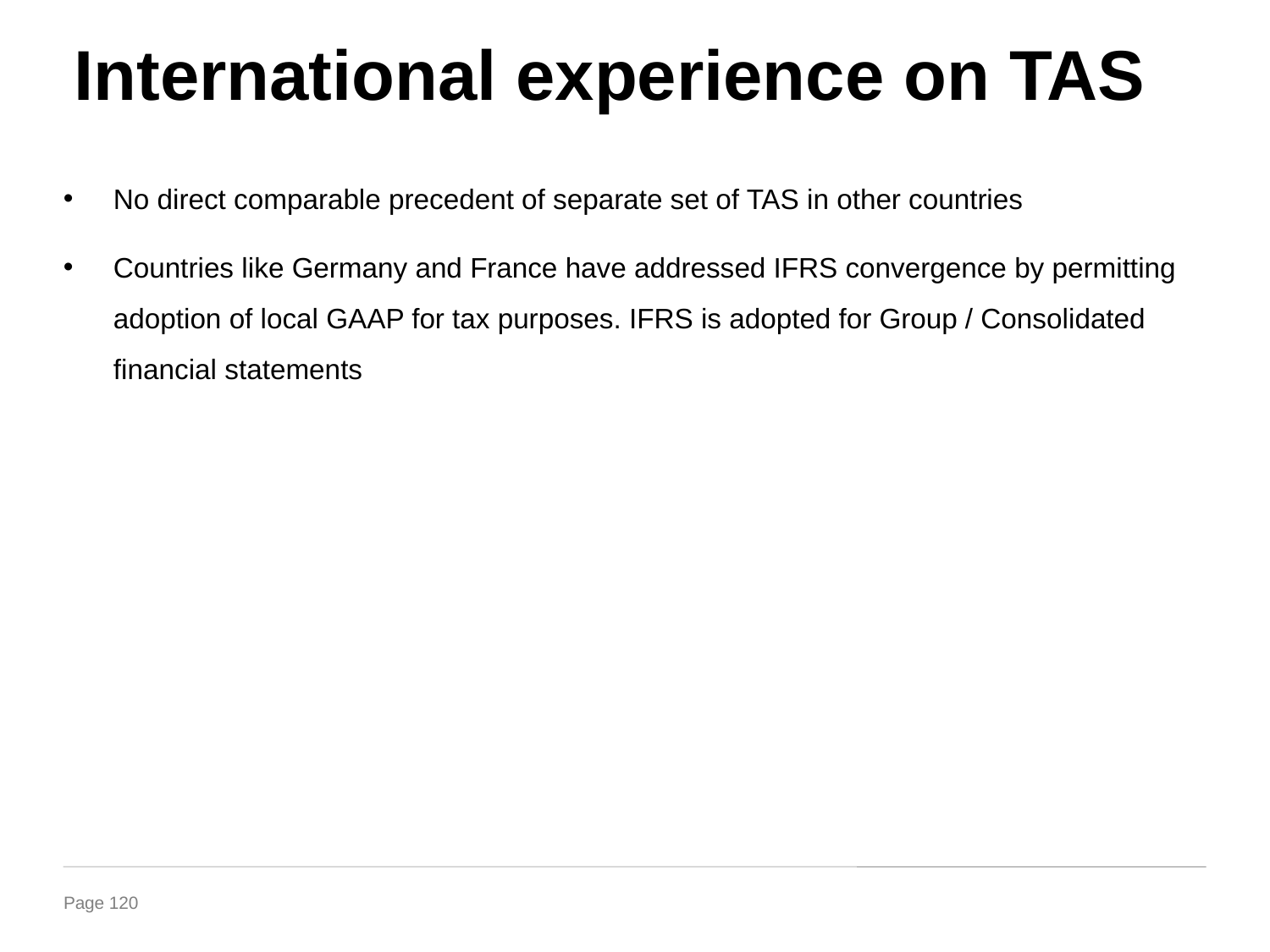

International experience on TAS
No direct comparable precedent of separate set of TAS in other countries
Countries like Germany and France have addressed IFRS convergence by permitting adoption of local GAAP for tax purposes. IFRS is adopted for Group / Consolidated financial statements